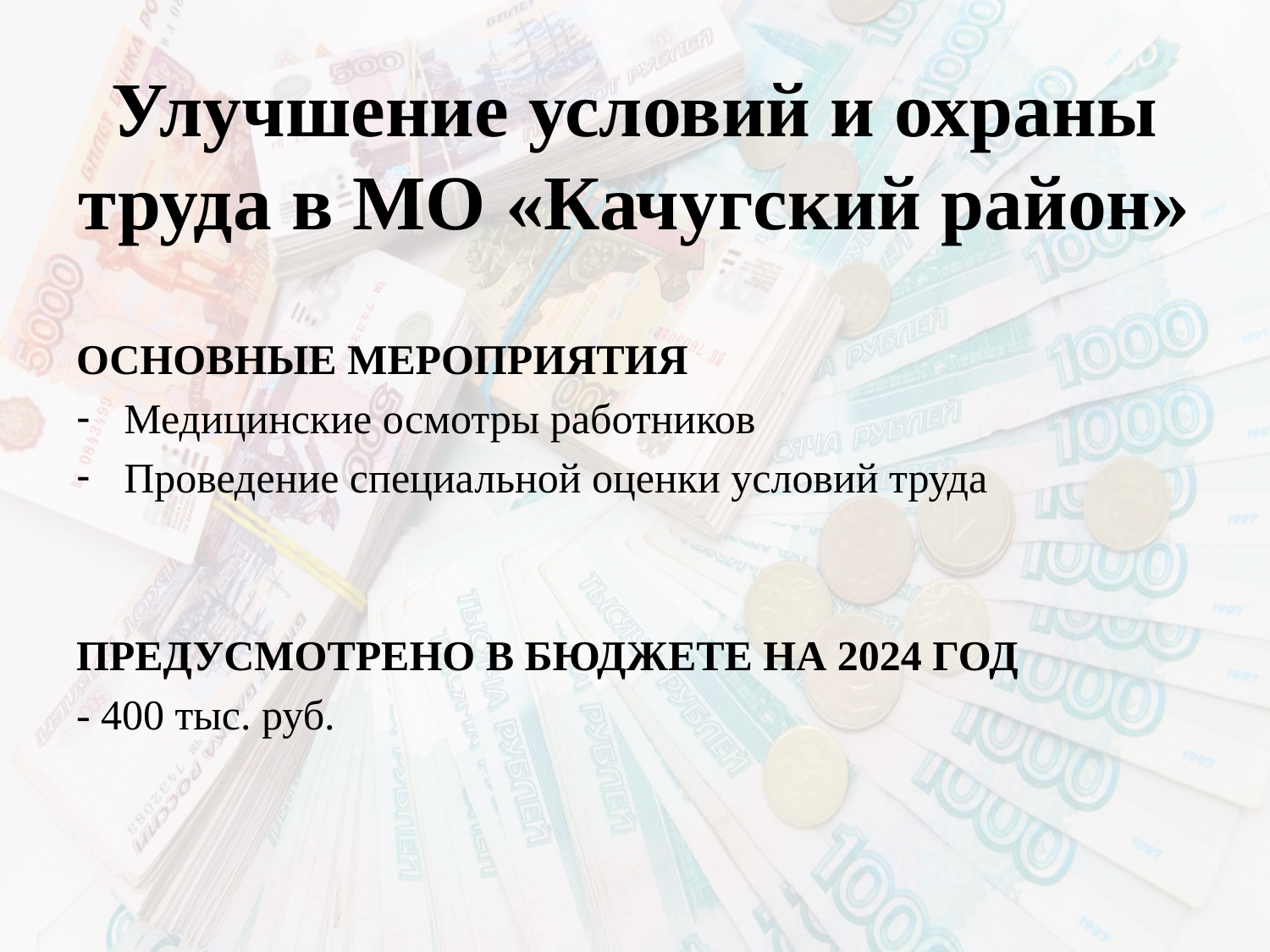

# Улучшение условий и охраны труда в МО «Качугский район»
ОСНОВНЫЕ МЕРОПРИЯТИЯ
Медицинские осмотры работников
Проведение специальной оценки условий труда

ПРЕДУСМОТРЕНО В БЮДЖЕТЕ НА 2024 ГОД
- 400 тыс. руб.